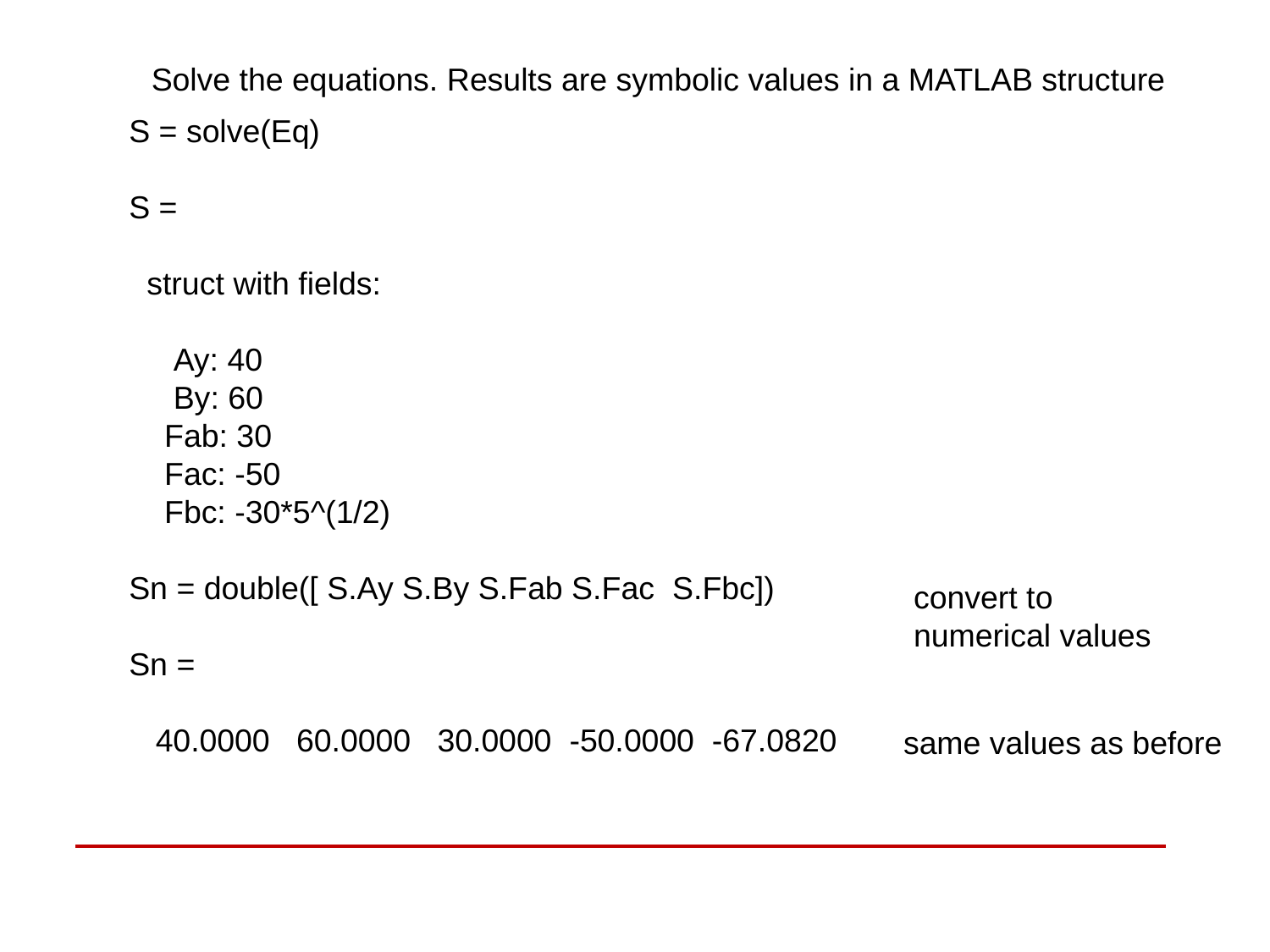

Solve the equations. Results are symbolic values in a MATLAB structure
S = solve(Eq)

S =

  struct with fields:

     Ay: 40
     By: 60
    Fab: 30
    Fac: -50
    Fbc: -30*5^(1/2)

Sn = double([ S.Ay S.By S.Fab S.Fac  S.Fbc])

Sn =

   40.0000   60.0000   30.0000  -50.0000  -67.0820
convert to
numerical values
same values as before